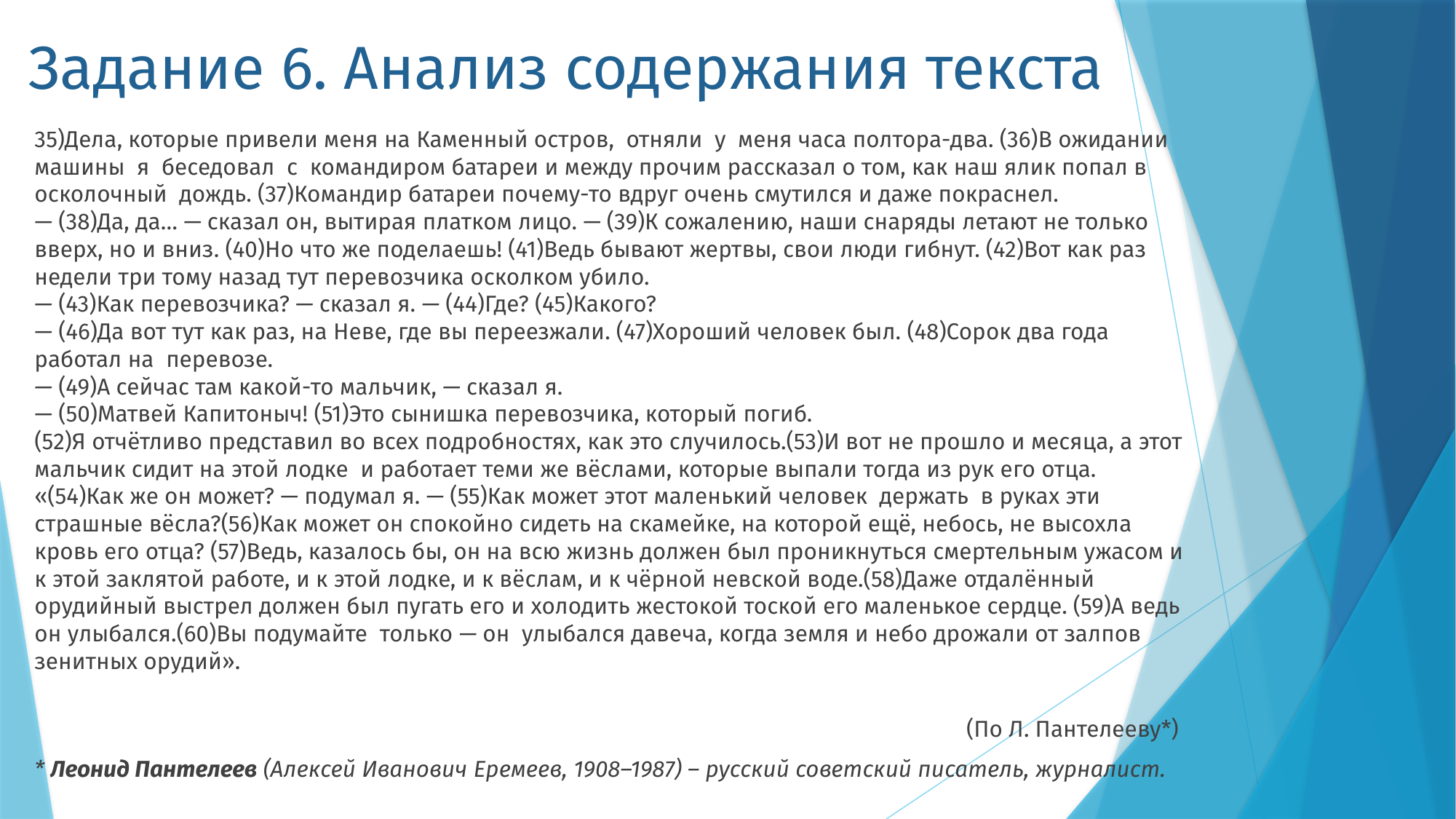

Задание 6. Анализ содержания текста
35)Дела, которые привели меня на Каменный остров,  отняли  у  меня часа полтора-два. (36)В ожидании машины  я  беседовал  с  командиром батареи и между прочим рассказал о том, как наш ялик попал в осколочный  дождь. (37)Командир батареи почему-то вдруг очень смутился и даже покраснел.
— (38)Да, да… — сказал он, вытирая платком лицо. — (39)К сожалению, наши снаряды летают не только вверх, но и вниз. (40)Но что же поделаешь! (41)Ведь бывают жертвы, свои люди гибнут. (42)Вот как раз недели три тому назад тут перевозчика осколком убило.
— (43)Как перевозчика? — сказал я. — (44)Где? (45)Какого?
— (46)Да вот тут как раз, на Неве, где вы переезжали. (47)Хороший человек был. (48)Сорок два года работал на  перевозе.
— (49)А сейчас там какой-то мальчик, — сказал я.
— (50)Матвей Капитоныч! (51)Это сынишка перевозчика, который погиб.
(52)Я отчётливо представил во всех подробностях, как это случилось.(53)И вот не прошло и месяца, а этот мальчик сидит на этой лодке  и работает теми же вёслами, которые выпали тогда из рук его отца. «(54)Как же он может? — подумал я. — (55)Как может этот маленький человек  держать  в руках эти страшные вёсла?(56)Как может он спокойно сидеть на скамейке, на которой ещё, небось, не высохла кровь его отца? (57)Ведь, казалось бы, он на всю жизнь должен был проникнуться смертельным ужасом и к этой заклятой работе, и к этой лодке, и к вёслам, и к чёрной невской воде.(58)Даже отдалённый орудийный выстрел должен был пугать его и холодить жестокой тоской его маленькое сердце. (59)А ведь он улыбался.(60)Вы подумайте  только — он  улыбался давеча, когда земля и небо дрожали от залпов зенитных орудий».
(По Л. Пантелееву*)
* Леонид Пантелеев (Алексей Иванович Еремеев, 1908–1987) – русский советский писатель, журналист.